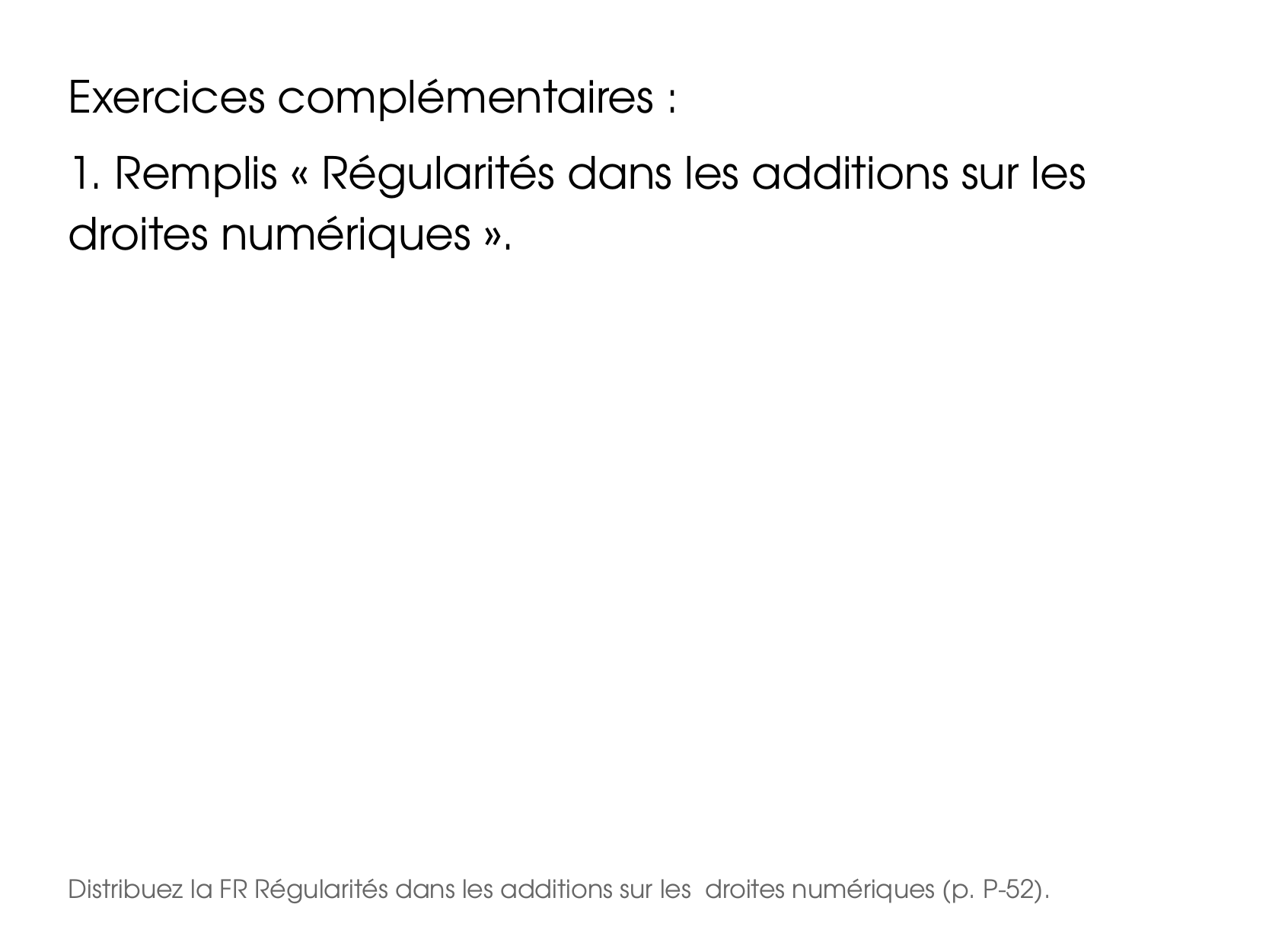

Exercices complémentaires :
1. Remplis « Régularités dans les additions sur les  droites numériques ».
Distribuez la FR Régularités dans les additions sur les  droites numériques (p. P-52).